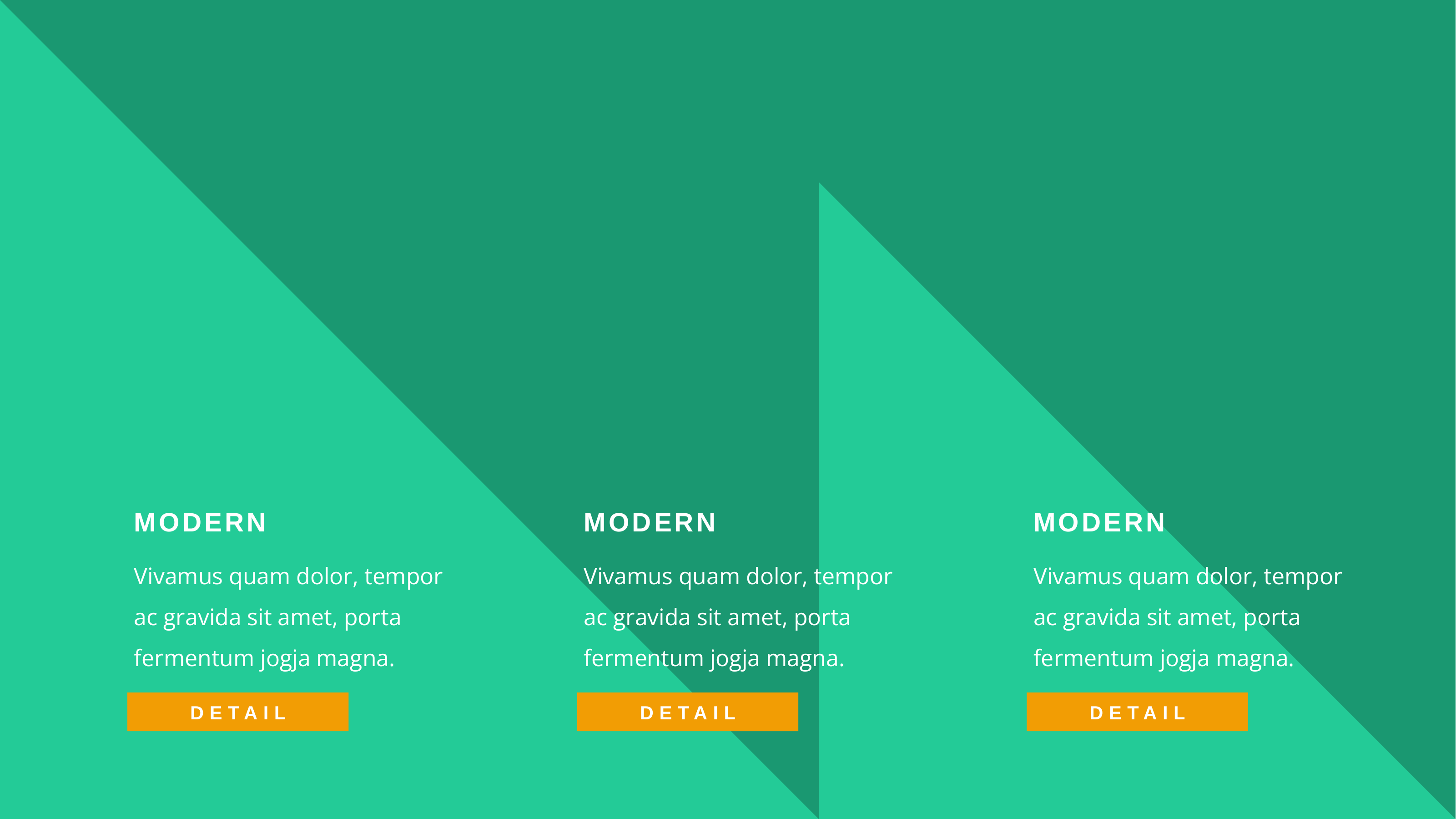

MODERN
MODERN
MODERN
Vivamus quam dolor, tempor ac gravida sit amet, porta fermentum jogja magna.
Vivamus quam dolor, tempor ac gravida sit amet, porta fermentum jogja magna.
Vivamus quam dolor, tempor ac gravida sit amet, porta fermentum jogja magna.
DETAIL
DETAIL
DETAIL